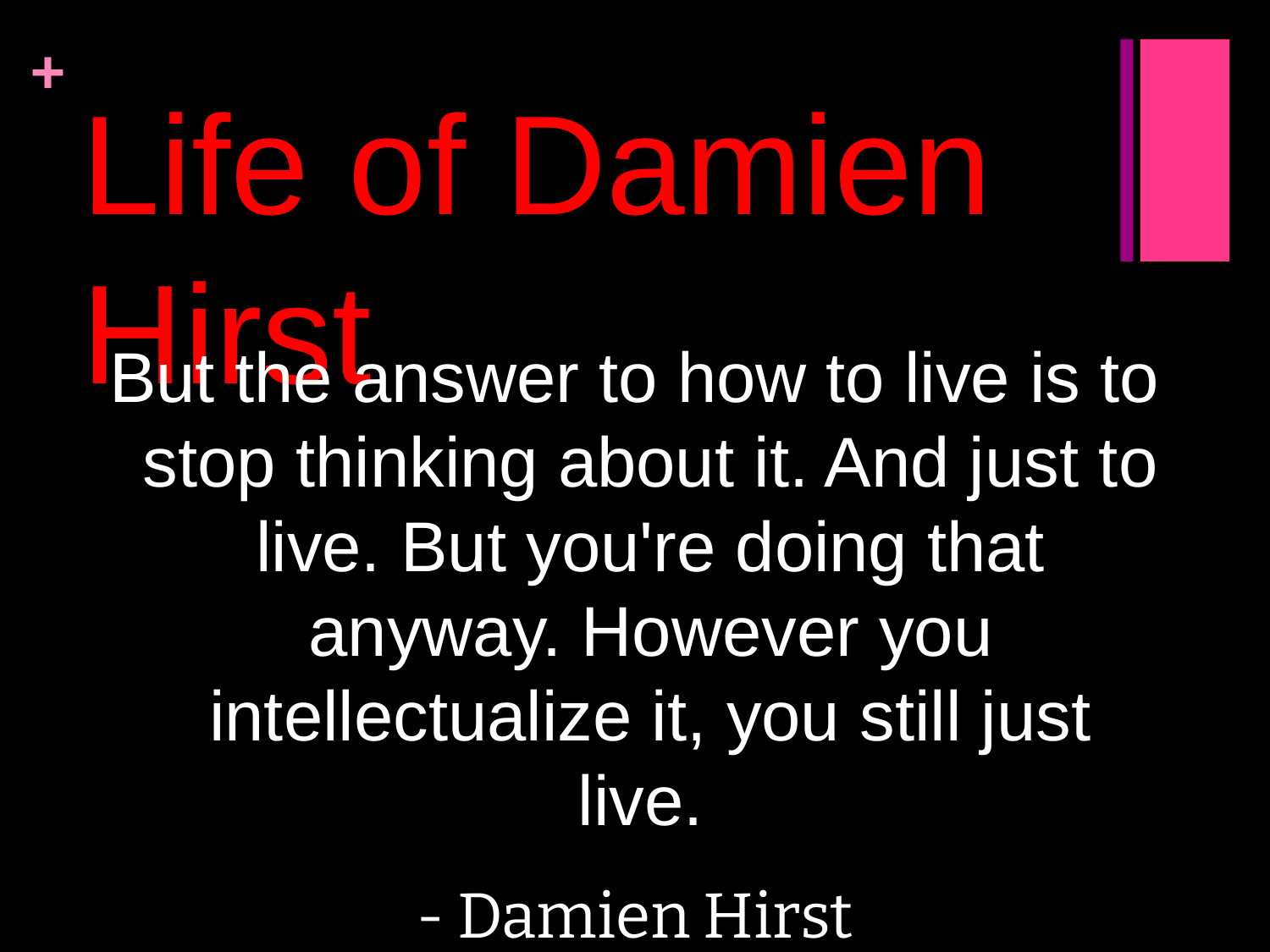

# Life of Damien Hirst
But the answer to how to live is to stop thinking about it. And just to live. But you're doing that anyway. However you intellectualize it, you still just live.
- Damien Hirst